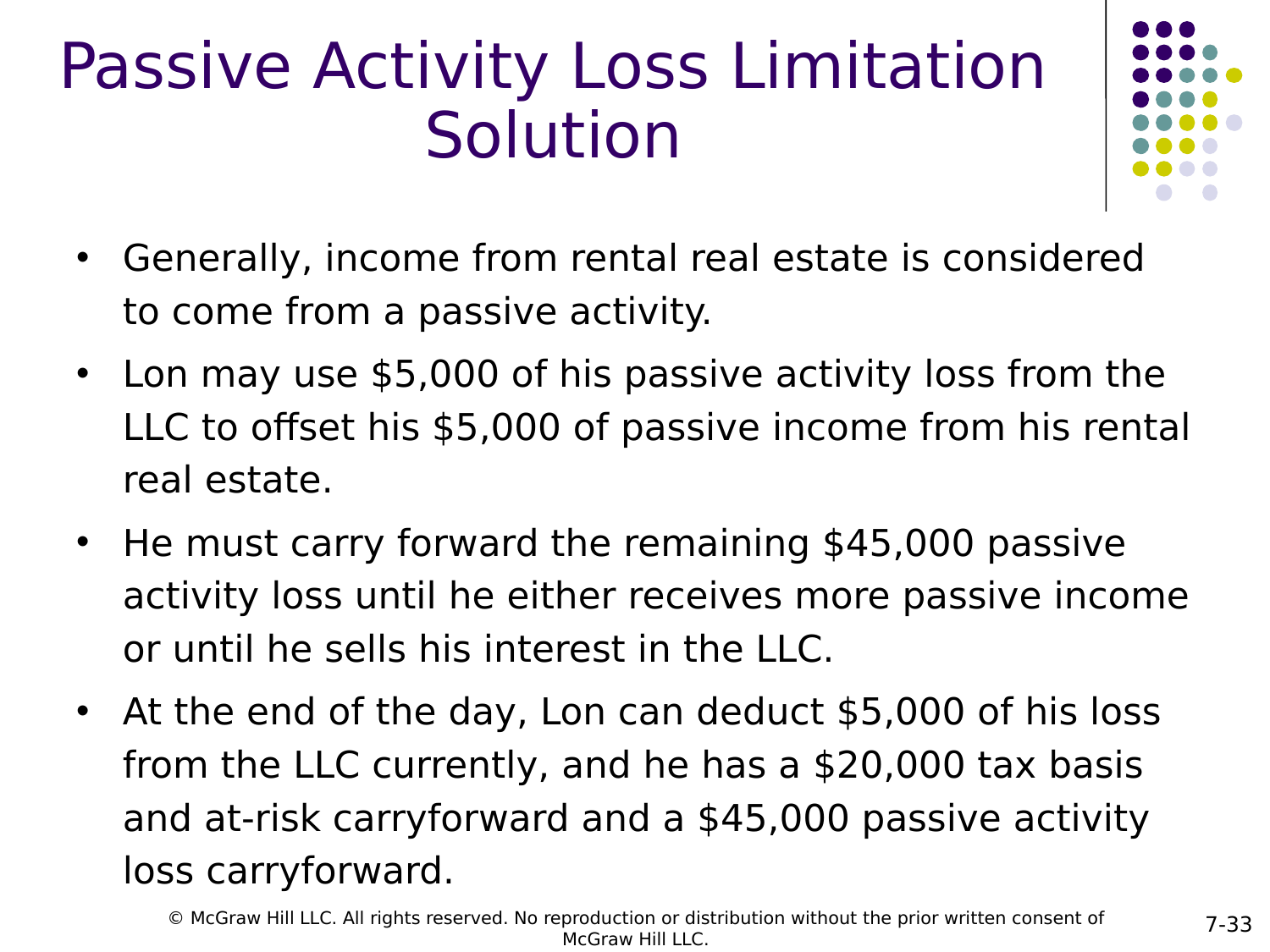

# Passive Activity Loss Limitation Solution
Generally, income from rental real estate is considered to come from a passive activity.
Lon may use $5,000 of his passive activity loss from the LLC to offset his $5,000 of passive income from his rental real estate.
He must carry forward the remaining $45,000 passive activity loss until he either receives more passive income or until he sells his interest in the LLC.
At the end of the day, Lon can deduct $5,000 of his loss from the LLC currently, and he has a $20,000 tax basis and at-risk carryforward and a $45,000 passive activity loss carryforward.
7-33